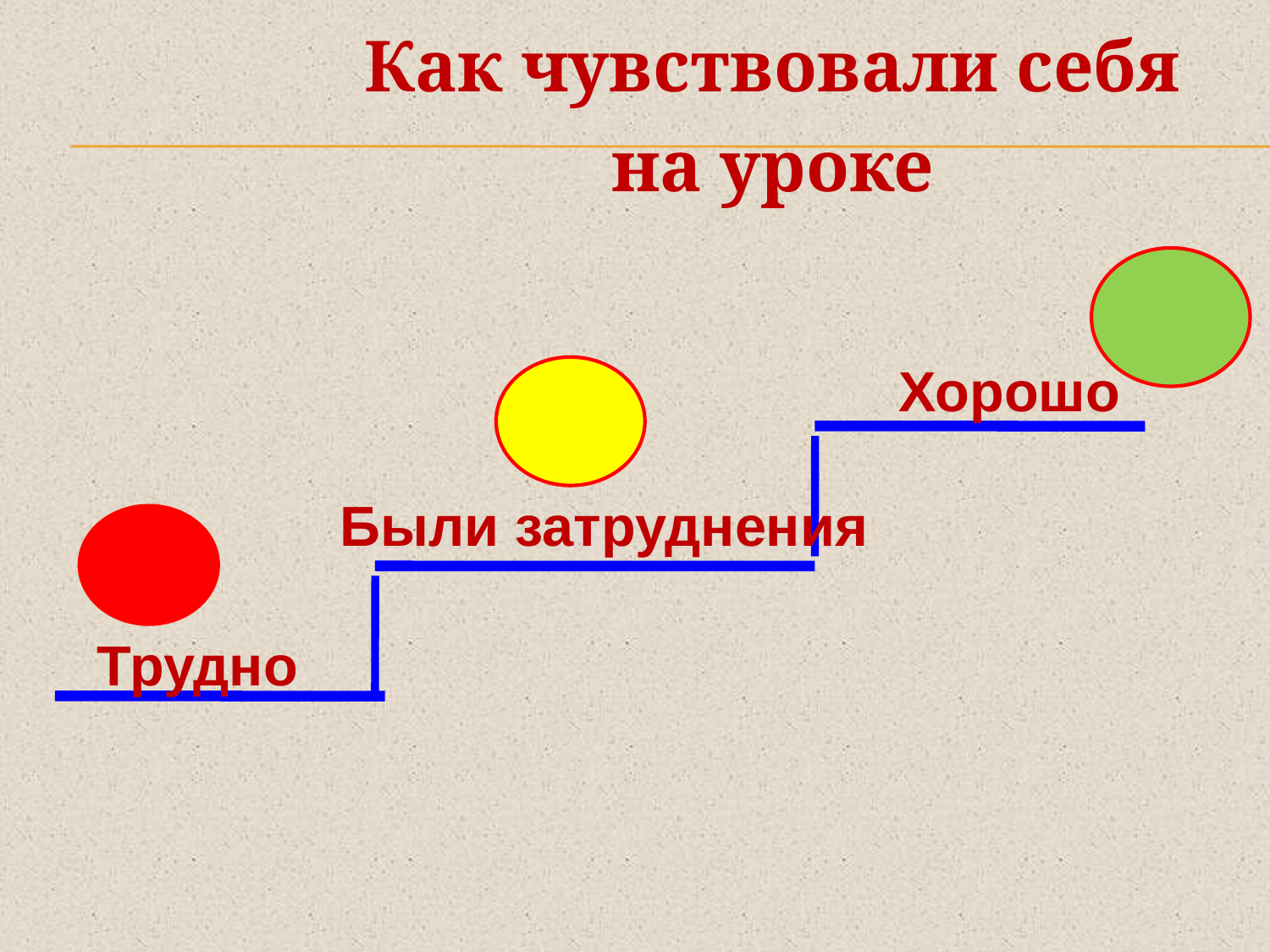

Как чувствовали себя на уроке

Хорошо

Были затруднения

Трудно